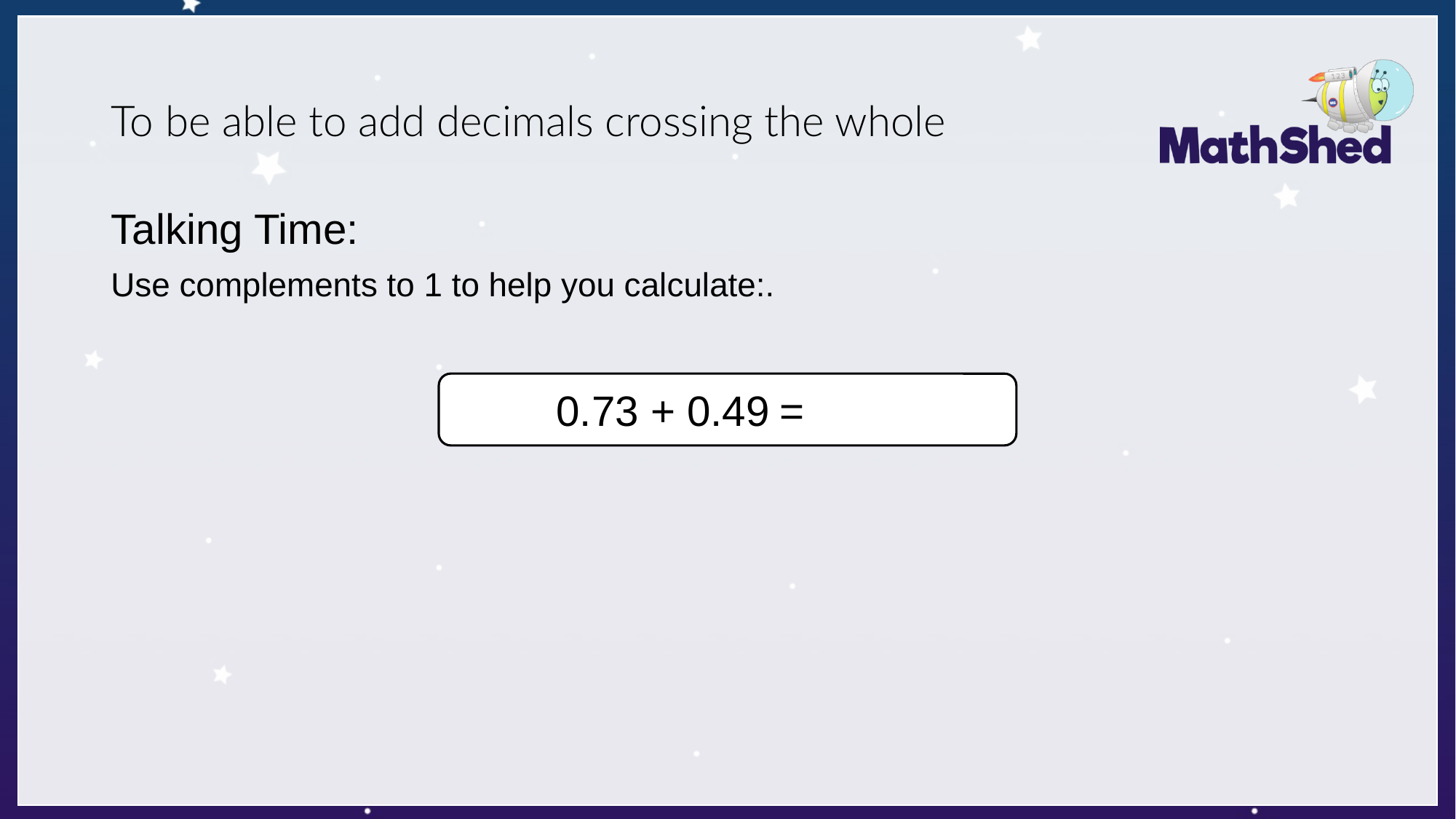

# To be able to add decimals crossing the whole
Talking Time:
Use complements to 1 to help you calculate:.

0.73 + 0.49 = 1.22